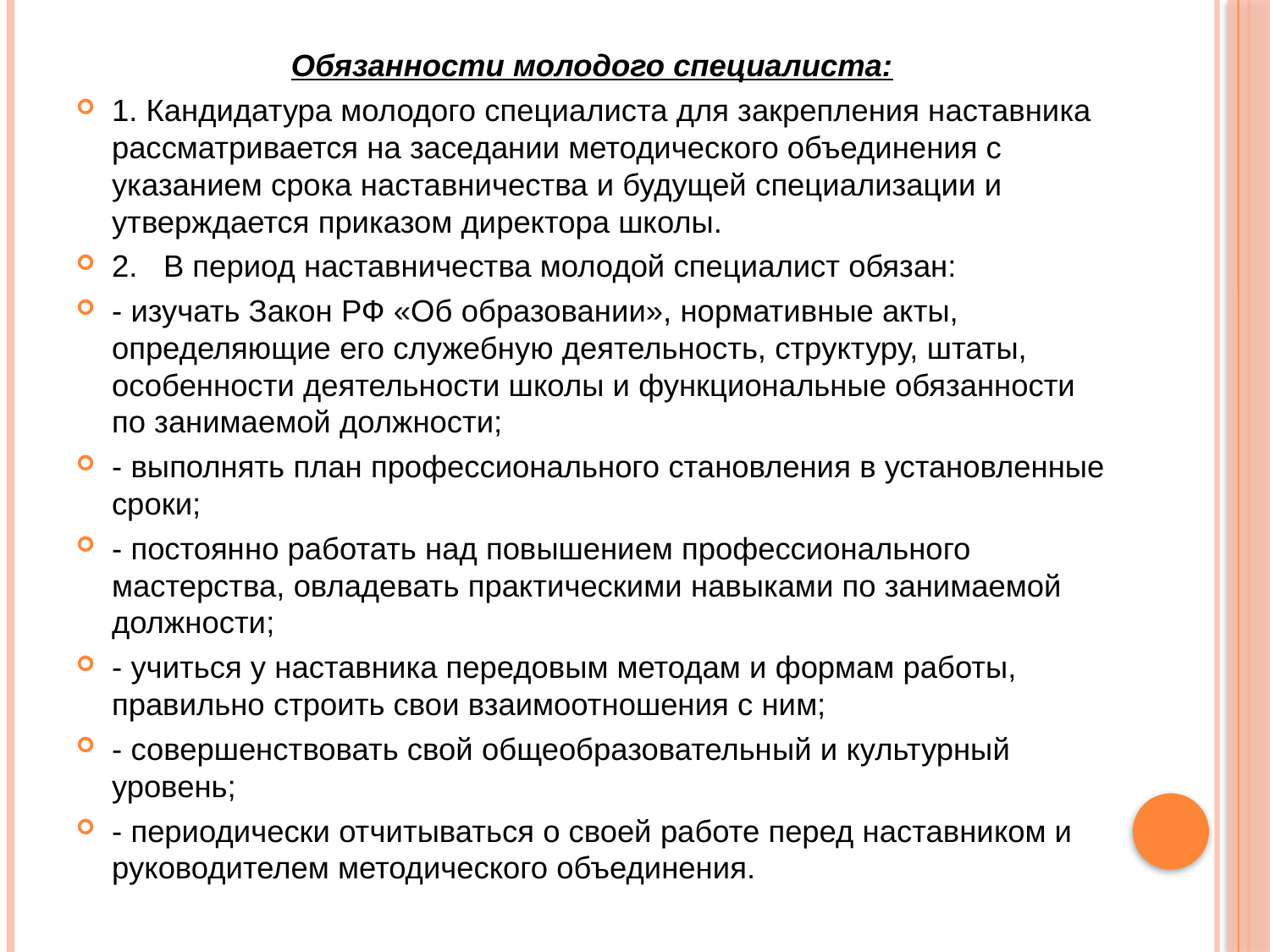

Обязанности молодого специалиста:
1. Кандидатура молодого специалиста для закрепления наставника рассматривается на заседании методического объединения с указанием срока наставничества и будущей специализации и утверждается приказом директора школы.
2.   В период наставничества молодой специалист обязан:
- изучать Закон РФ «Об образовании», нормативные акты, определяющие его служебную деятельность, структуру, штаты, особенности деятельности школы и функциональные обязанности по занимаемой должности;
- выполнять план профессионального становления в установленные сроки;
- постоянно работать над повышением профессионального мастерства, овладевать практическими навыками по занимаемой должности;
- учиться у наставника передовым методам и формам работы, правильно строить свои взаимоотношения с ним;
- совершенствовать свой общеобразовательный и культурный уровень;
- периодически отчитываться о своей работе перед наставником и руководителем методического объединения.